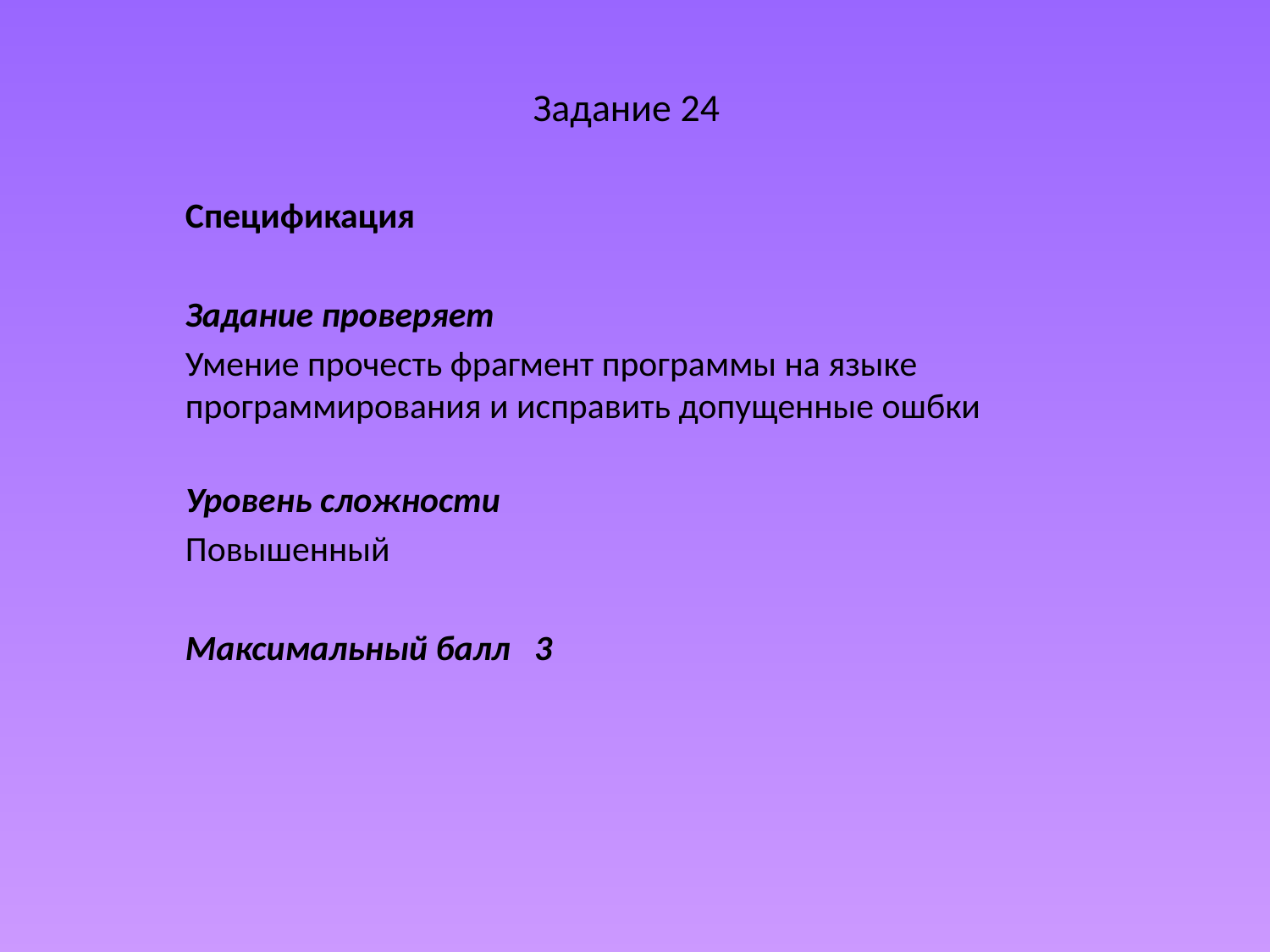

# Задание 24
Спецификация

Задание проверяет
Умение прочесть фрагмент программы на языке программирования и исправить допущенные ошбки

Уровень сложности
Повышенный

Максимальный балл   3